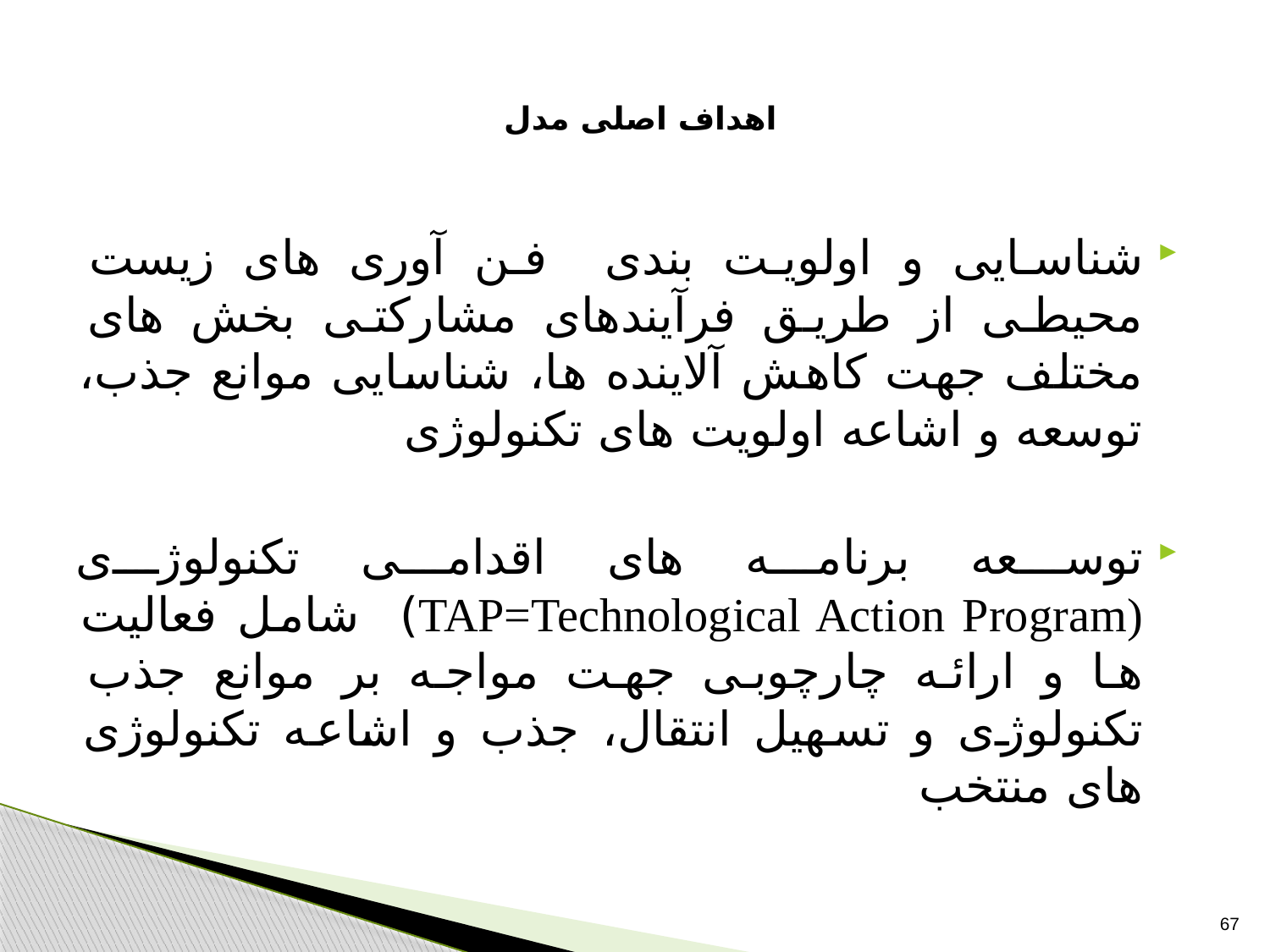

# اهداف اصلی مدل
شناسایی و اولویت بندی  فن آوری های زیست محیطی از طریق فرآیندهای مشارکتی بخش های مختلف جهت کاهش آلاینده ها، شناسایی موانع جذب، توسعه و اشاعه اولویت های تکنولوژی

توسعه برنامه های اقدامی تکنولوژی
(TAP=Technological Action Program)  شامل فعالیت ها و ارائه چارچوبی جهت مواجه بر موانع جذب تکنولوژی و تسهیل انتقال، جذب و اشاعه تکنولوژی های منتخب
67